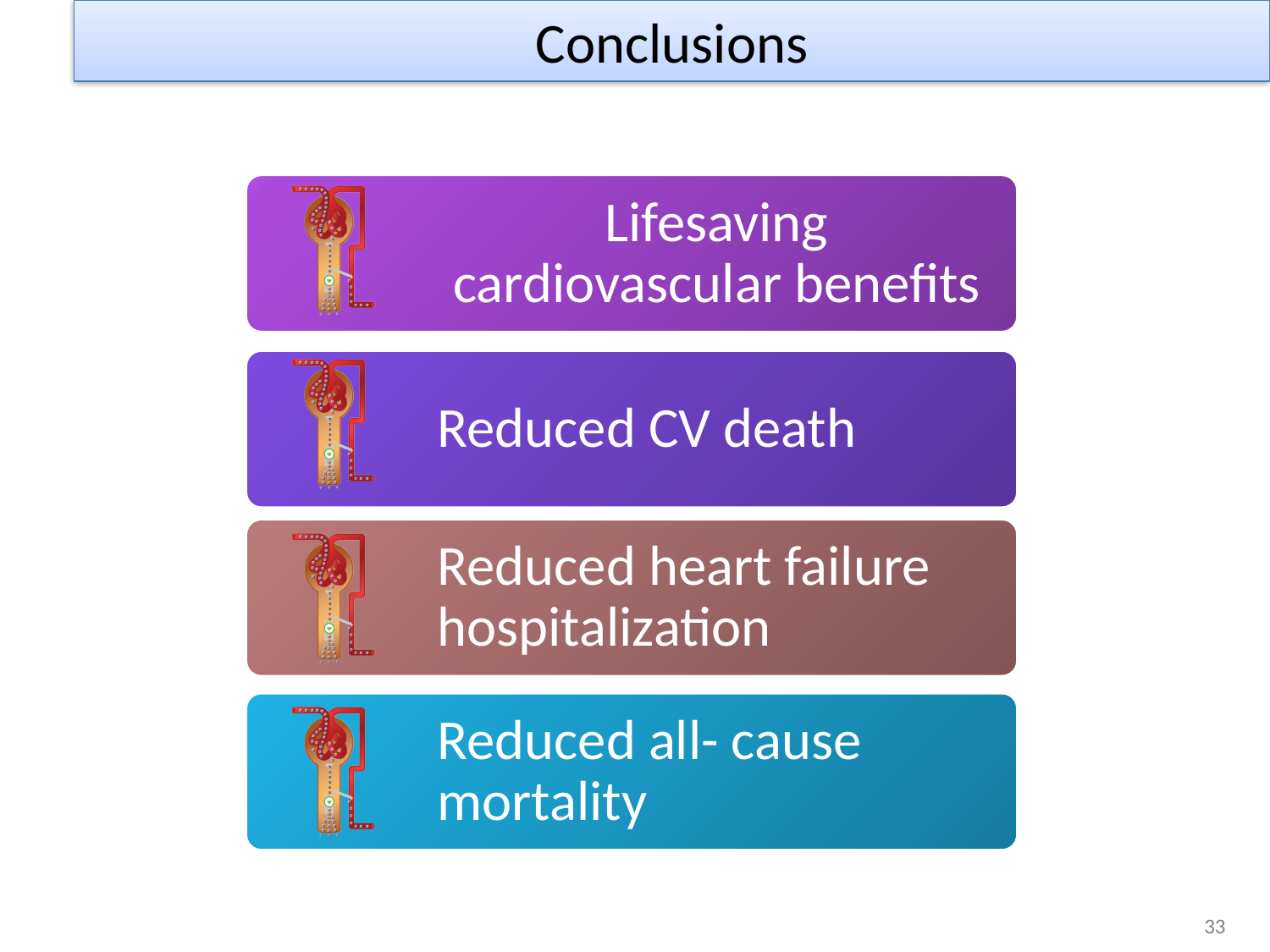

# Conclusions
Lifesaving cardiovascular benefits
Reduced CV death
Reduced heart failure  hospitalization
Reduced all- cause mortality
33